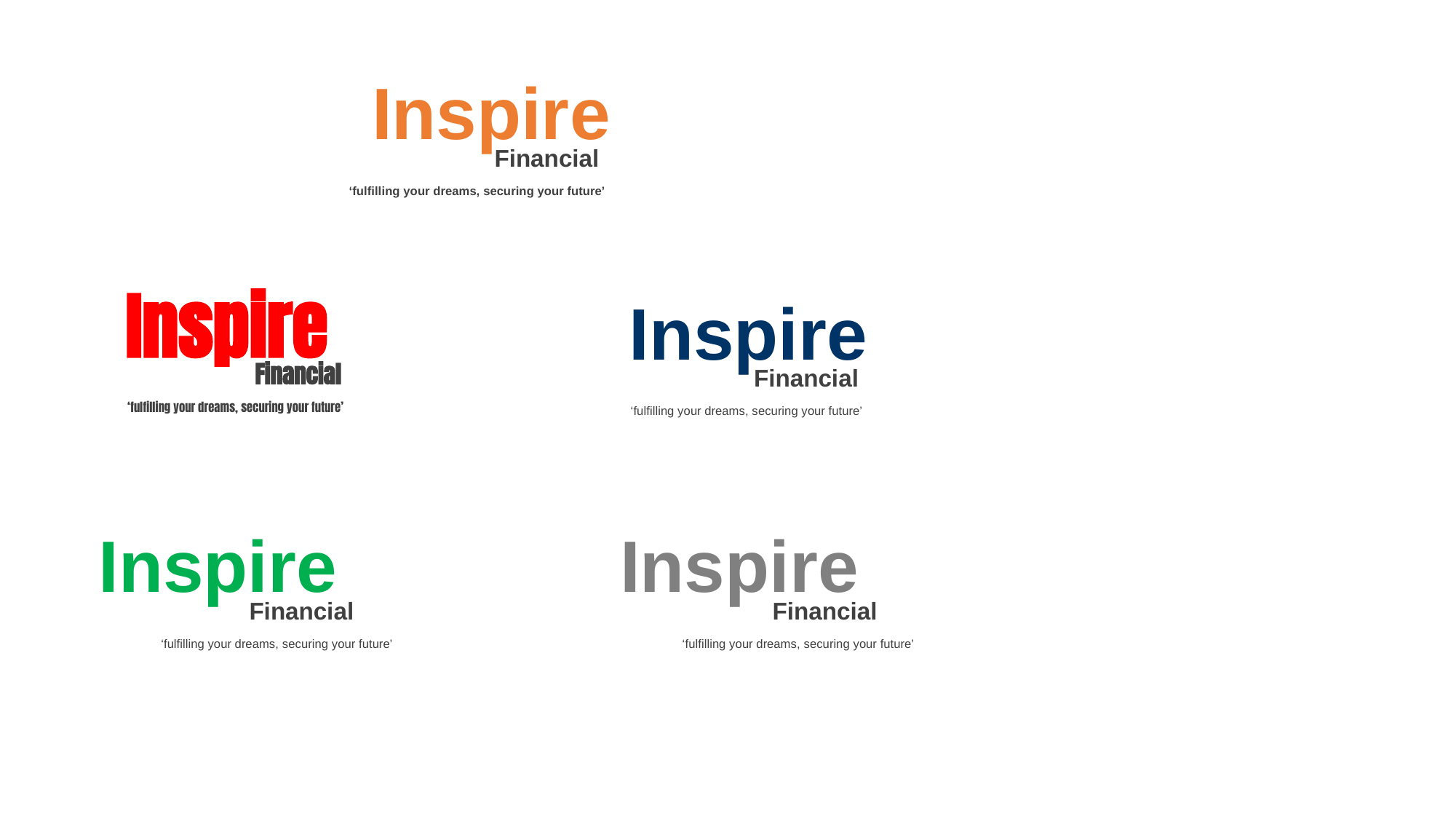

Inspire
Financial
‘fulfilling your dreams, securing your future’
Inspire
Inspire
Financial
Financial
‘fulfilling your dreams, securing your future’
‘fulfilling your dreams, securing your future’
Inspire
Inspire
Financial
Financial
‘fulfilling your dreams, securing your future’
‘fulfilling your dreams, securing your future’